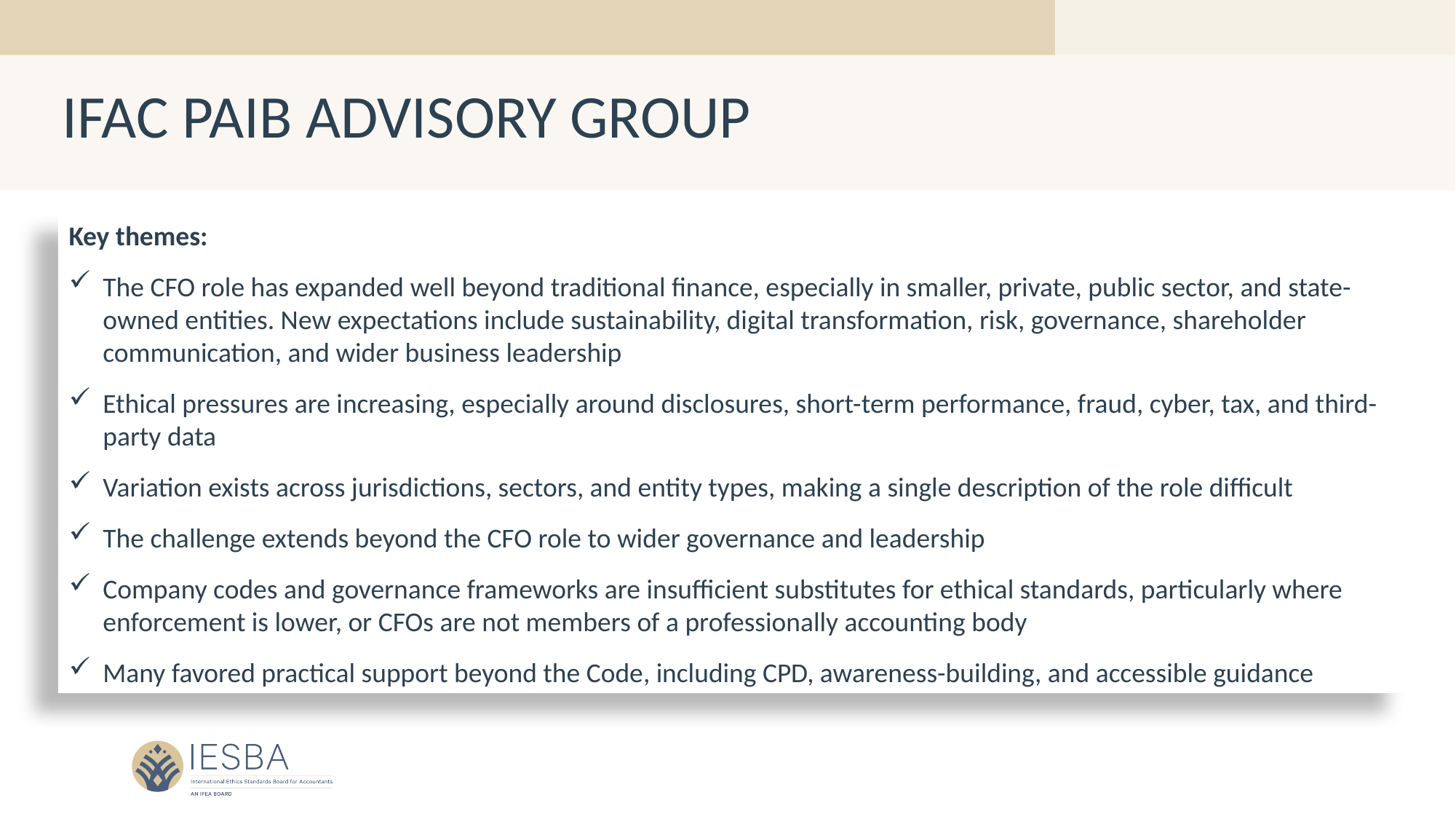

IFAC PAIB ADVISORY GROUP

Key themes:
The CFO role has expanded well beyond traditional finance, especially in smaller, private, public sector, and state-owned entities. New expectations include sustainability, digital transformation, risk, governance, shareholder communication, and wider business leadership
Ethical pressures are increasing, especially around disclosures, short-term performance, fraud, cyber, tax, and third-party data
Variation exists across jurisdictions, sectors, and entity types, making a single description of the role difficult
The challenge extends beyond the CFO role to wider governance and leadership
Company codes and governance frameworks are insufficient substitutes for ethical standards, particularly where enforcement is lower, or CFOs are not members of a professionally accounting body
Many favored practical support beyond the Code, including CPD, awareness-building, and accessible guidance